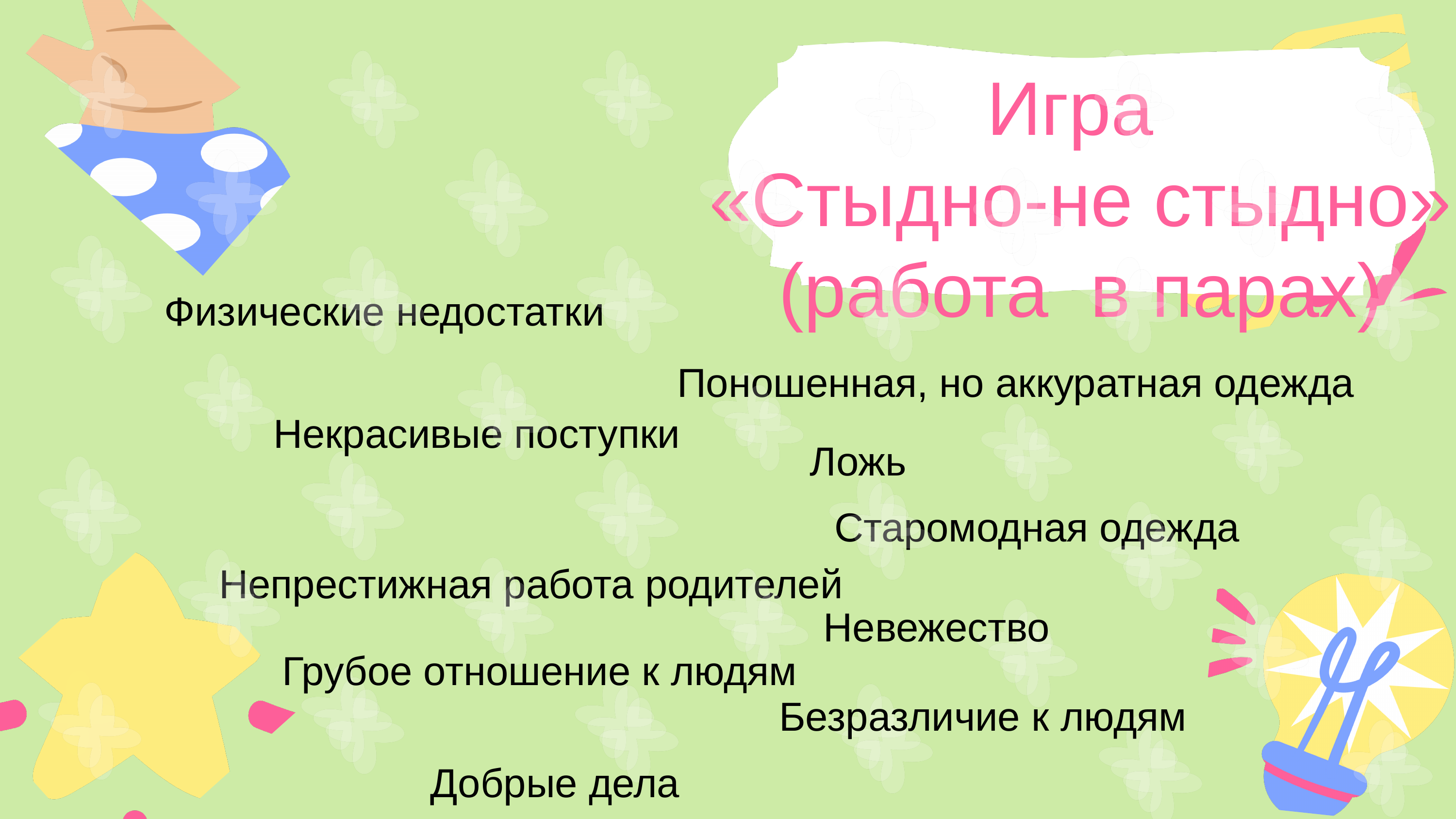

Игра
«Стыдно-не стыдно»
(работа  в парах)
Физические недостатки
Поношенная, но аккуратная одежда
Некрасивые поступки
Ложь
Старомодная одежда
Непрестижная работа родителей
Невежество

Грубое отношение к людям
Безразличие к людям
Добрые дела